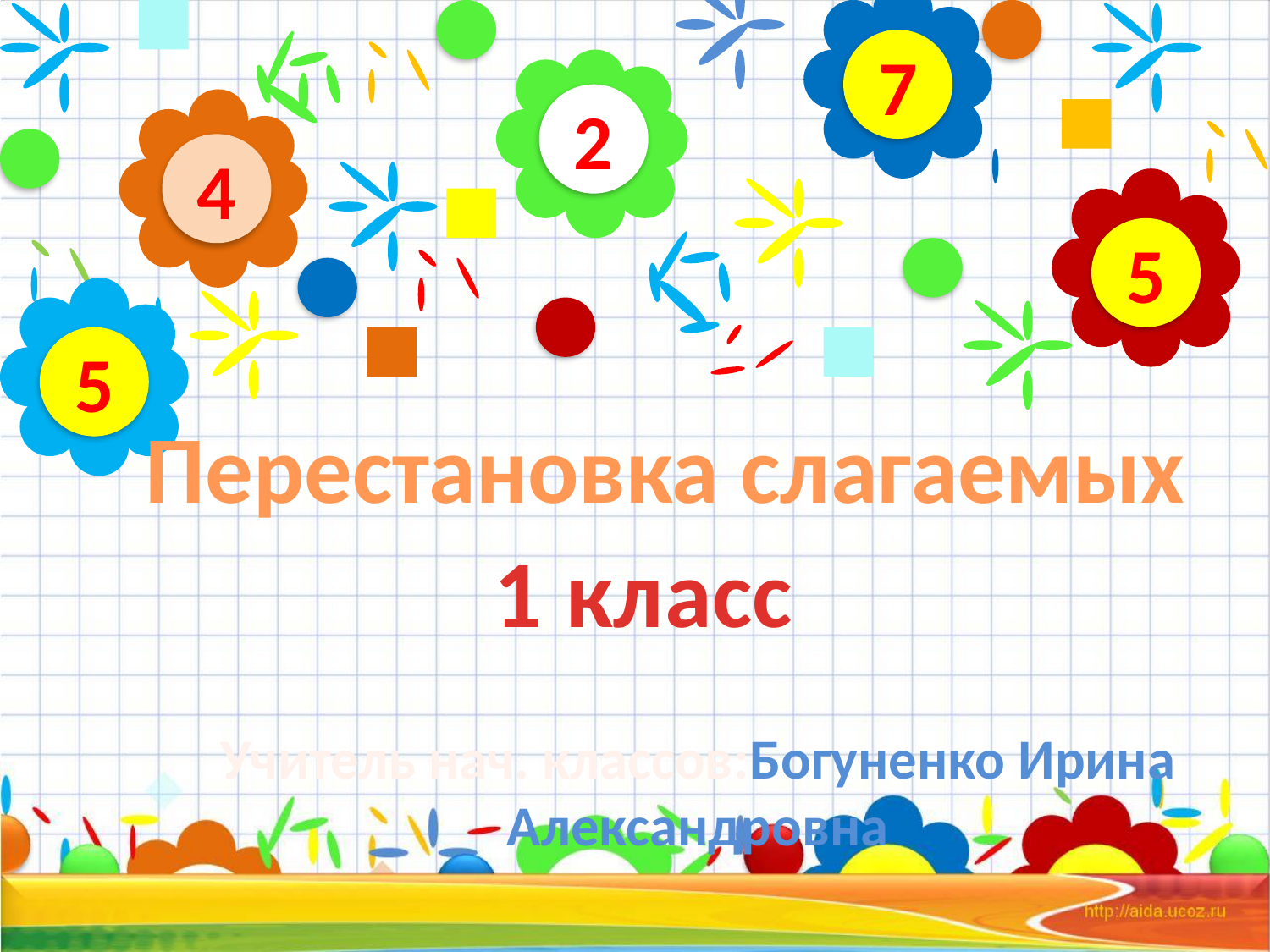

7

2

4

5

5

Перестановка слагаемых

1 класс
Учитель нач. классов:Богуненко Ирина Александровна